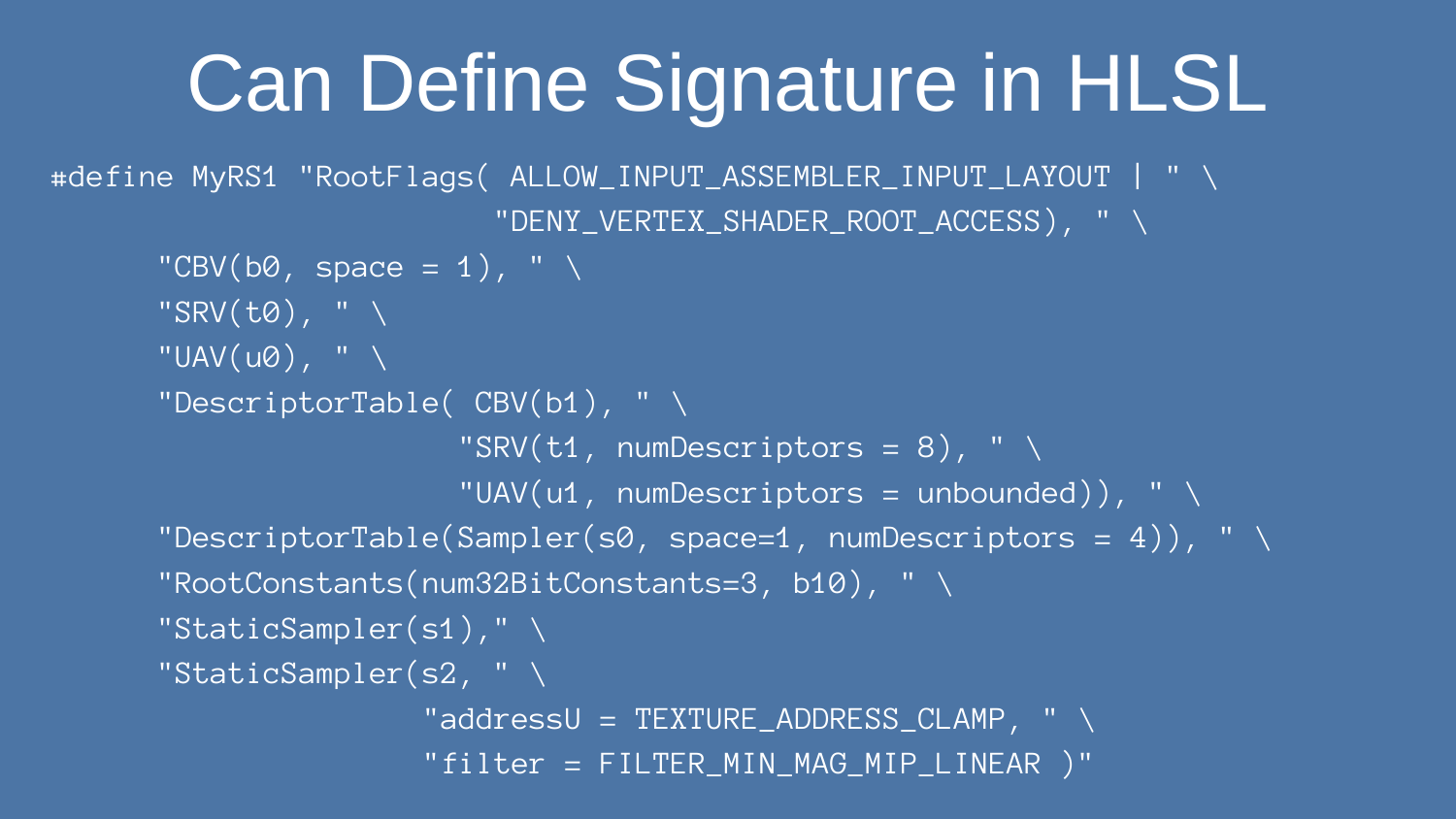

# Can Define Signature in HLSL
#define MyRS1 "RootFlags( ALLOW_INPUT_ASSEMBLER_INPUT_LAYOUT | " \
                         "DENY_VERTEX_SHADER_ROOT_ACCESS), " \
      "CBV(b0, space = 1), " \
      "SRV(t0), " \
      "UAV(u0), " \
      "DescriptorTable( CBV(b1), " \
                       "SRV(t1, numDescriptors = 8), " \
                       "UAV(u1, numDescriptors = unbounded)), " \
      "DescriptorTable(Sampler(s0, space=1, numDescriptors = 4)), " \
      "RootConstants(num32BitConstants=3, b10), " \
      "StaticSampler(s1)," \
      "StaticSampler(s2, " \
                     "addressU = TEXTURE_ADDRESS_CLAMP, " \
                     "filter = FILTER_MIN_MAG_MIP_LINEAR )"